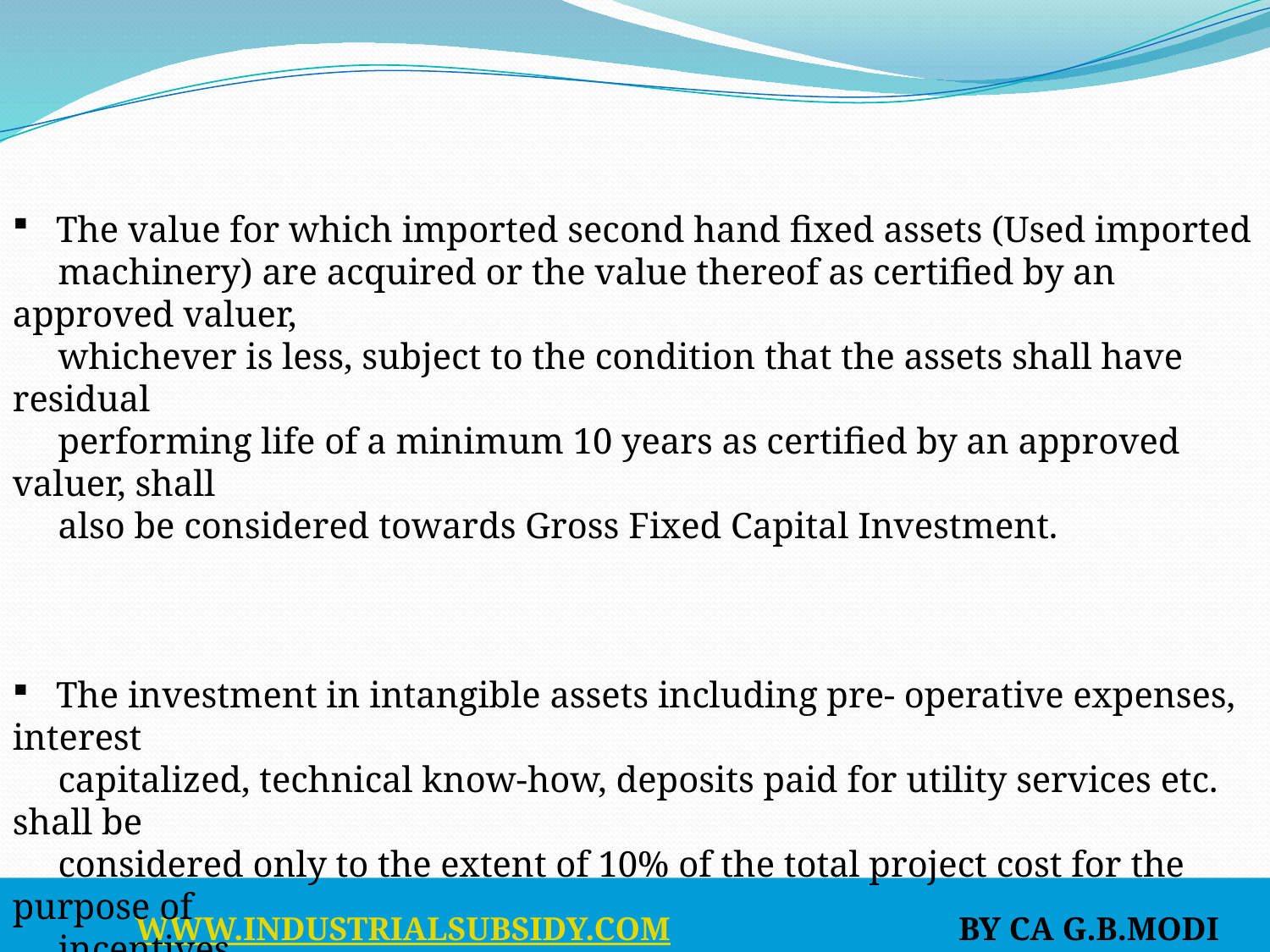

The value for which imported second hand fixed assets (Used imported
     machinery) are acquired or the value thereof as certified by an approved valuer,
     whichever is less, subject to the condition that the assets shall have residual
     performing life of a minimum 10 years as certified by an approved valuer, shall
     also be considered towards Gross Fixed Capital Investment.

   The investment in intangible assets including pre- operative expenses, interest
     capitalized, technical know-how, deposits paid for utility services etc. shall be
     considered only to the extent of 10% of the total project cost for the purpose of
     incentives.

 WWW.INDUSTRIALSUBSIDY.COM                                   BY CA G.B.MODI